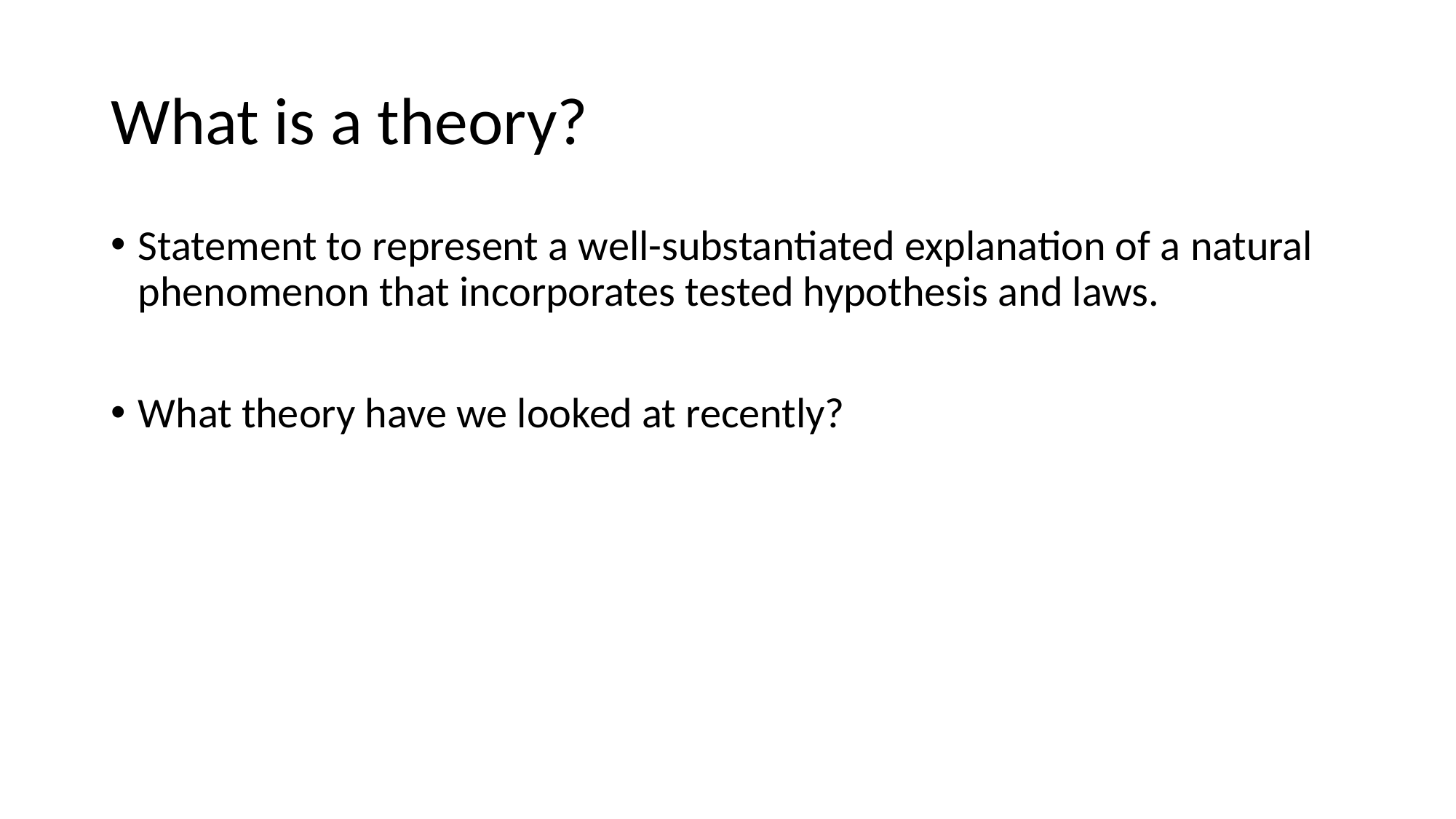

# What is a theory?
Statement to represent a well-substantiated explanation of a natural phenomenon that incorporates tested hypothesis and laws.

What theory have we looked at recently?